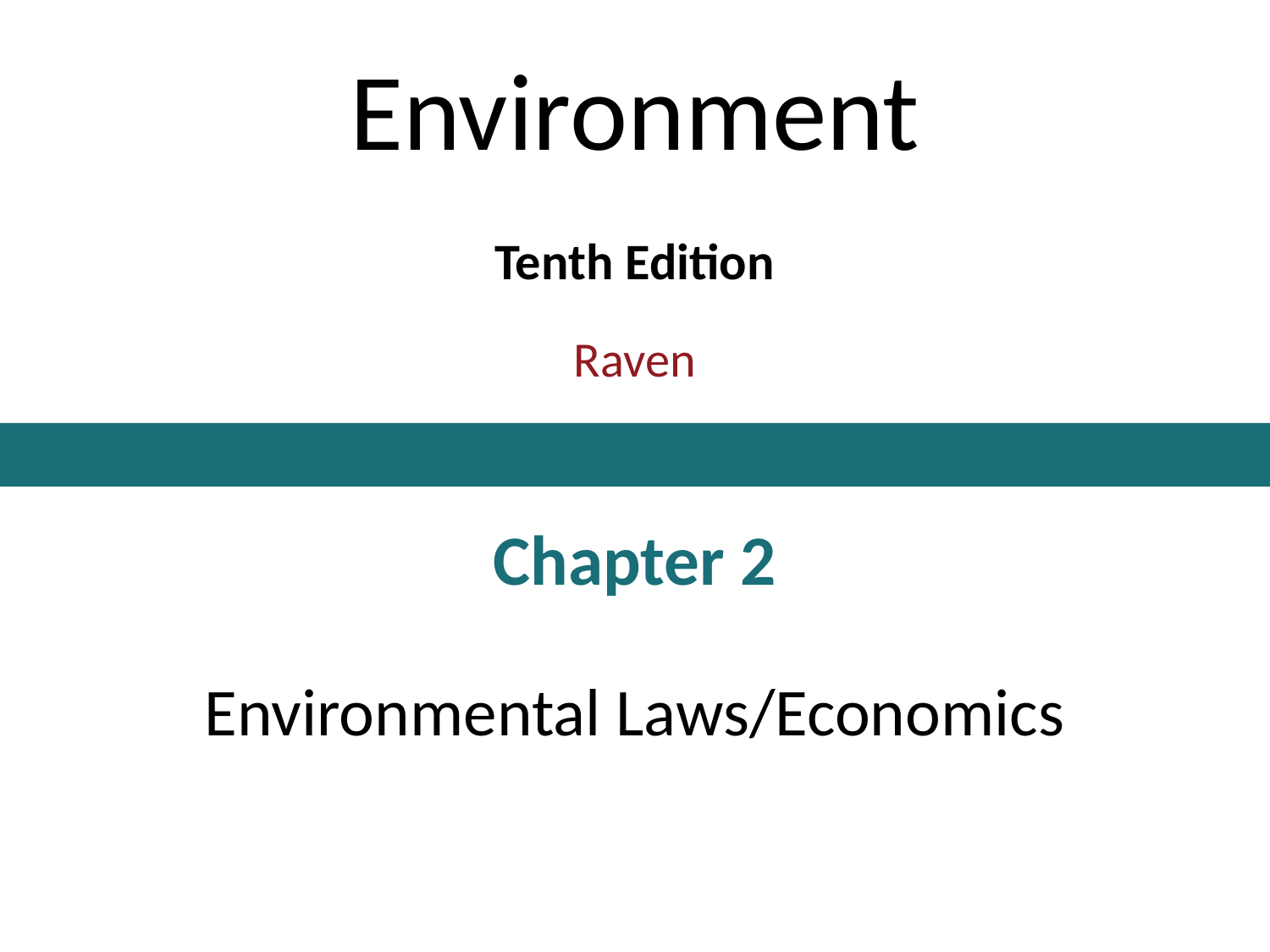

# Environment
Tenth Edition
Raven
Chapter 2
Environmental Laws/Economics